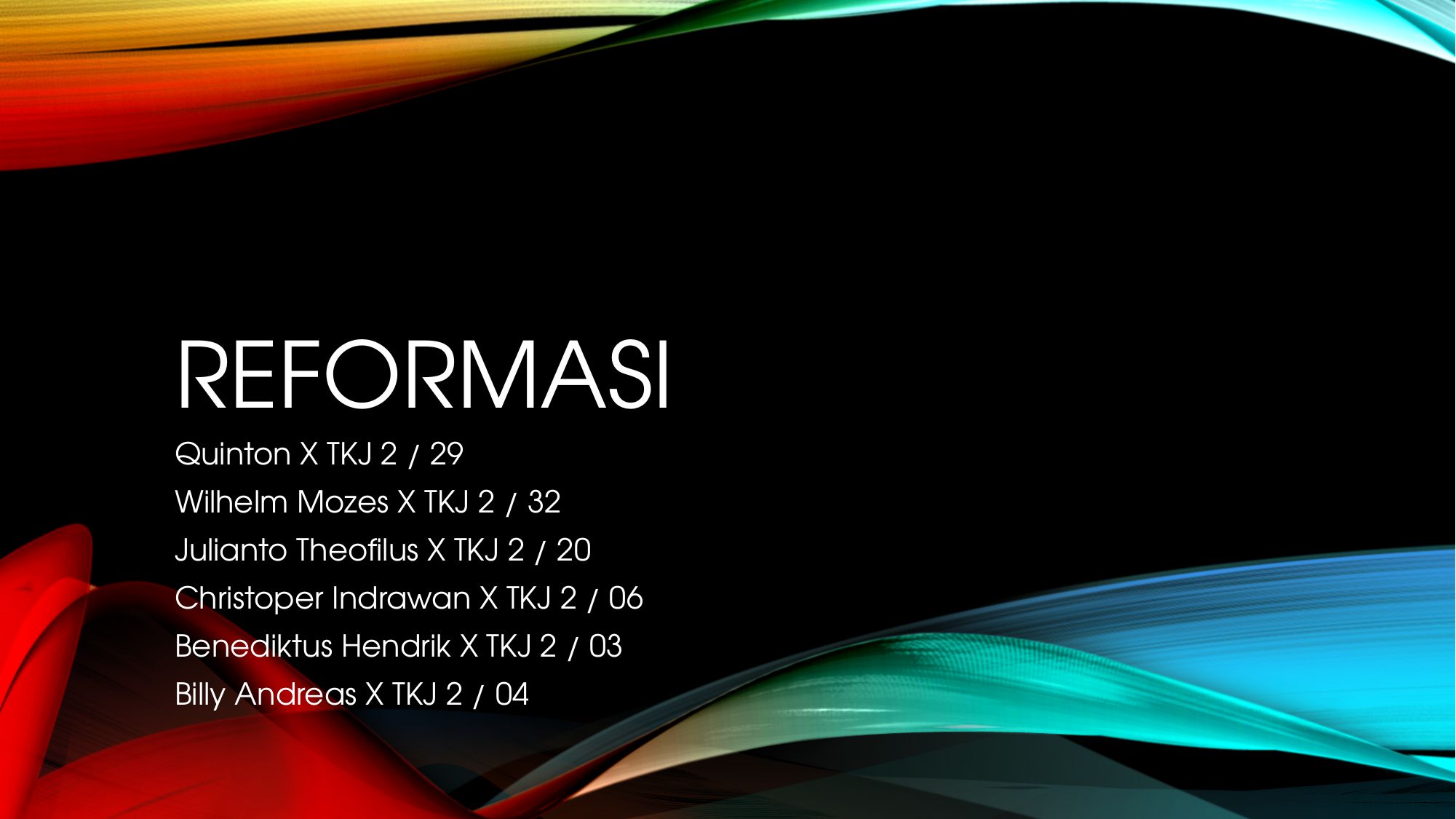

# Reformasi
Quinton X TKJ 2 / 29
Wilhelm Mozes X TKJ 2 / 32
Julianto Theofilus X TKJ 2 / 20
Christoper Indrawan X TKJ 2 / 06
Benediktus Hendrik X TKJ 2 / 03
Billy Andreas X TKJ 2 / 04